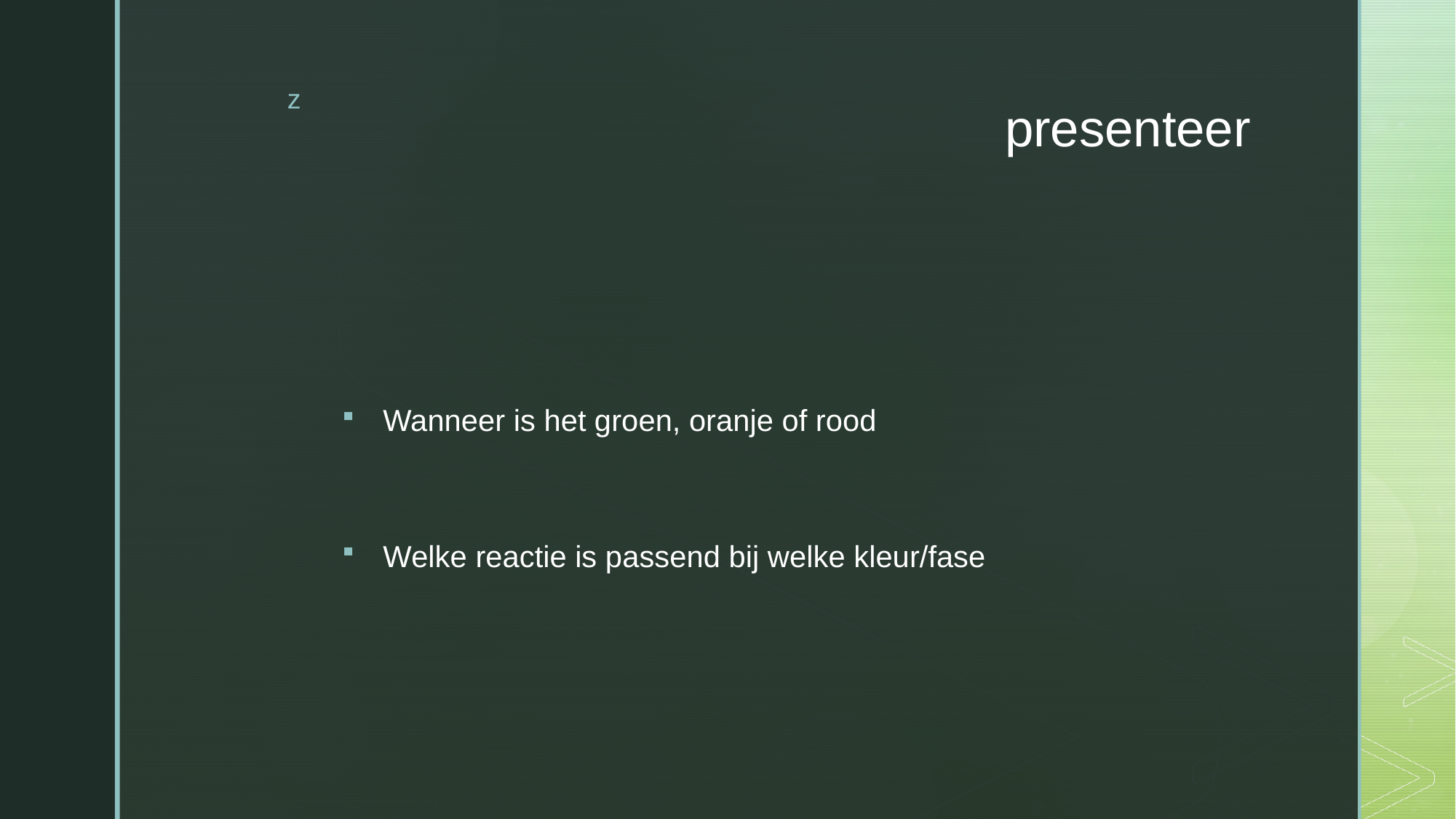

# presenteer
Wanneer is het groen, oranje of rood

Welke reactie is passend bij welke kleur/fase